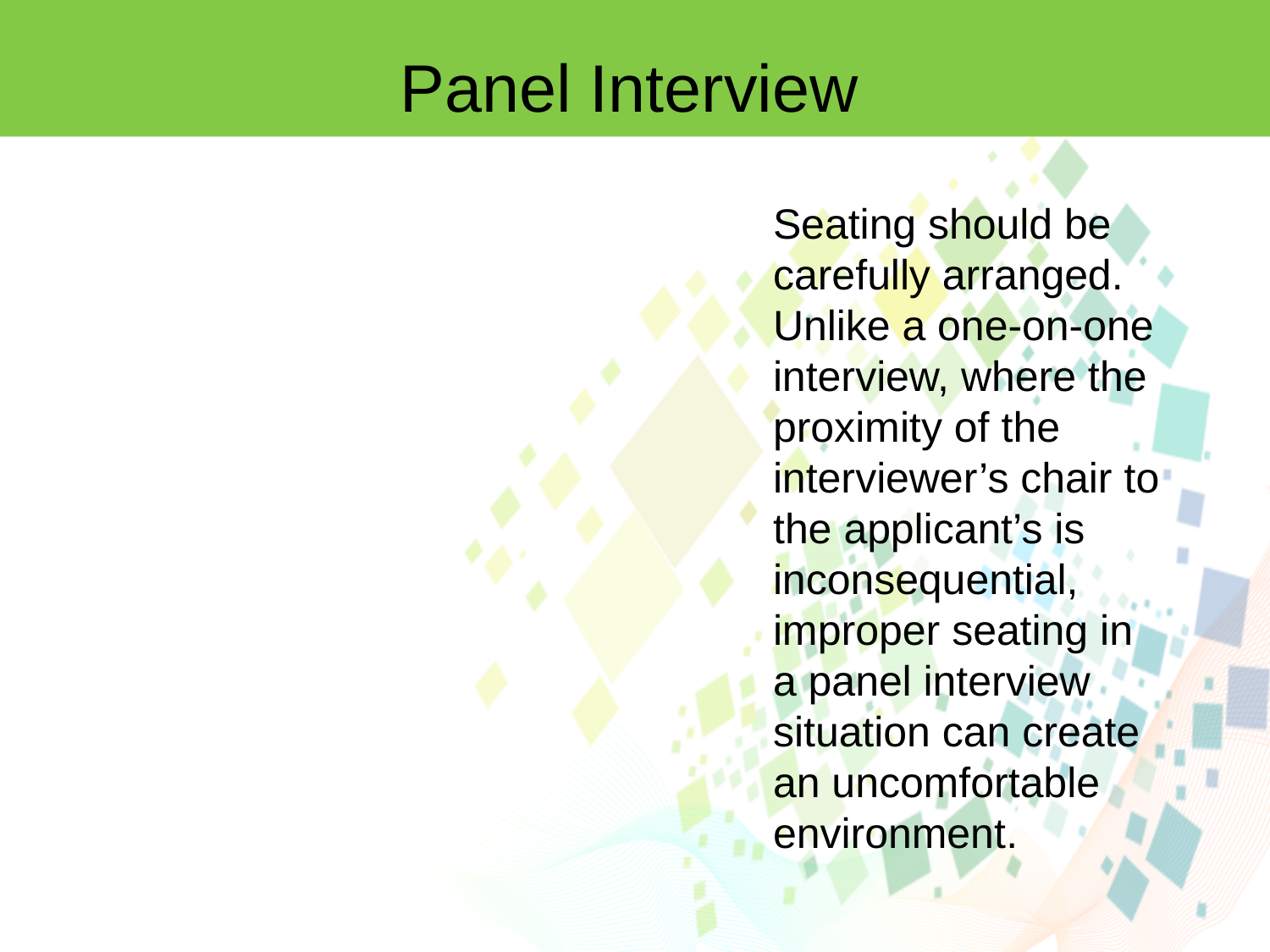

Panel Interview
Seating should be carefully arranged. Unlike a one-on-one interview, where the
proximity of the interviewer’s chair to the applicant’s is inconsequential, improper seating in a panel interview situation can create an uncomfortable environment.